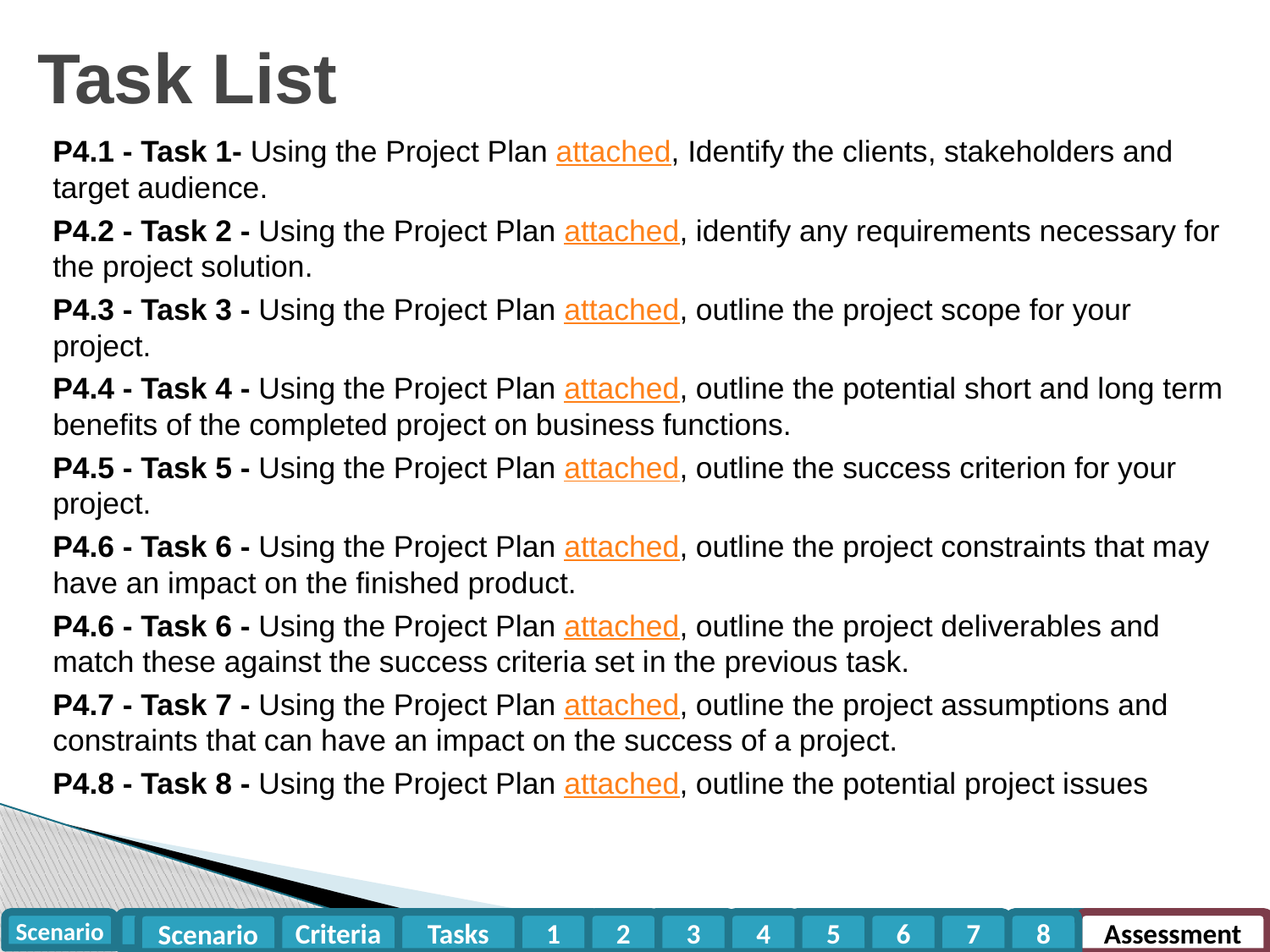

# Task List
P4.1 - Task 1- Using the Project Plan attached, Identify the clients, stakeholders and target audience.
P4.2 - Task 2 - Using the Project Plan attached, identify any requirements necessary for the project solution.
P4.3 - Task 3 - Using the Project Plan attached, outline the project scope for your project.
P4.4 - Task 4 - Using the Project Plan attached, outline the potential short and long term benefits of the completed project on business functions.
P4.5 - Task 5 - Using the Project Plan attached, outline the success criterion for your project.
P4.6 - Task 6 - Using the Project Plan attached, outline the project constraints that may have an impact on the finished product.
P4.6 - Task 6 - Using the Project Plan attached, outline the project deliverables and match these against the success criteria set in the previous task.
P4.7 - Task 7 - Using the Project Plan attached, outline the project assumptions and constraints that can have an impact on the success of a project.
P4.8 - Task 8 - Using the Project Plan attached, outline the potential project issues
Criteria
Tasks
1
2
3
4
5
6
7
8
Assessment
Scenario